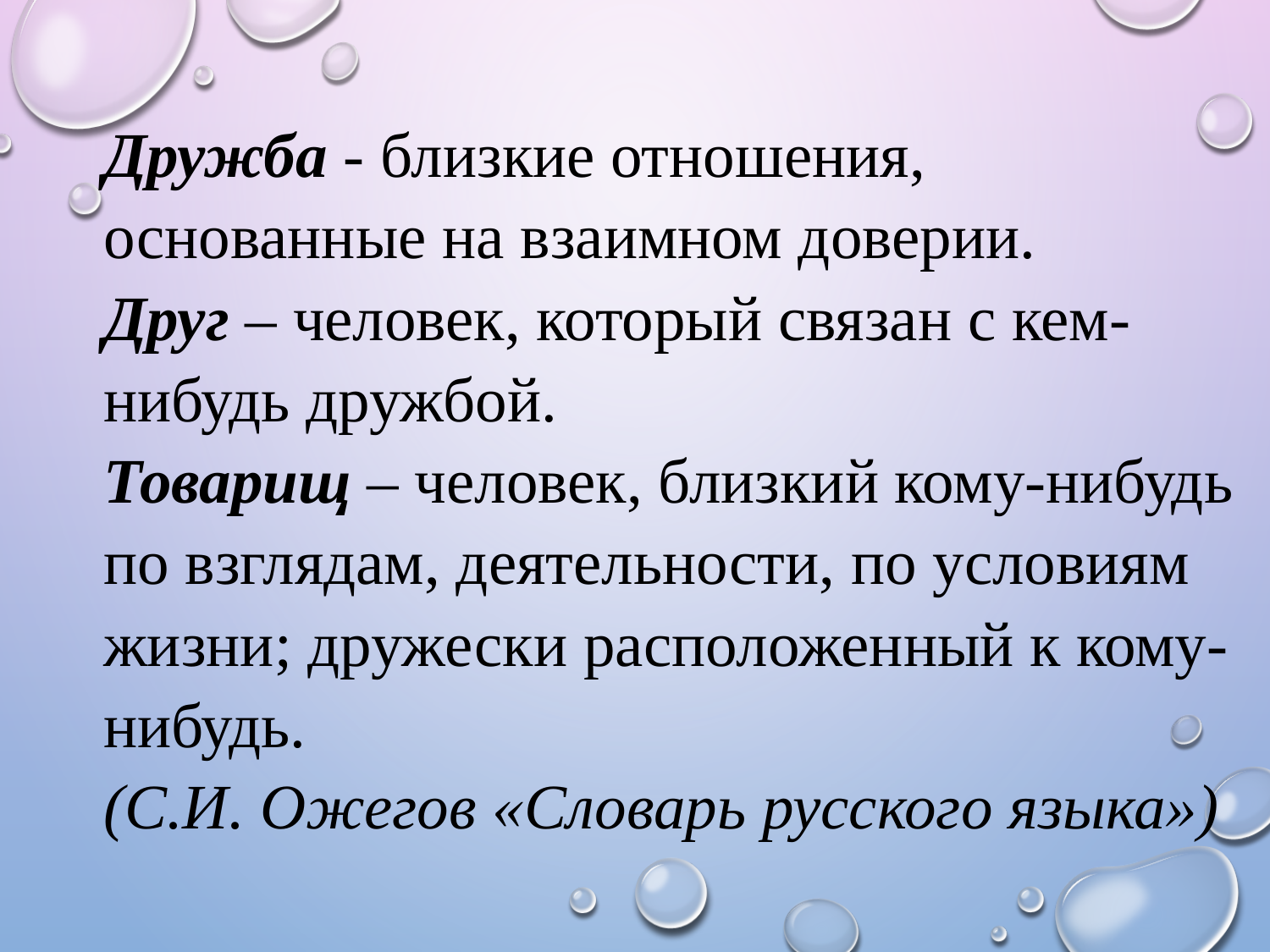

Дружба - близкие отношения, основанные на взаимном доверии.
Друг – человек, который связан с кем-нибудь дружбой.
Товарищ – человек, близкий кому-нибудь по взглядам, деятельности, по условиям жизни; дружески расположенный к кому-нибудь.
(С.И. Ожегов «Словарь русского языка»)